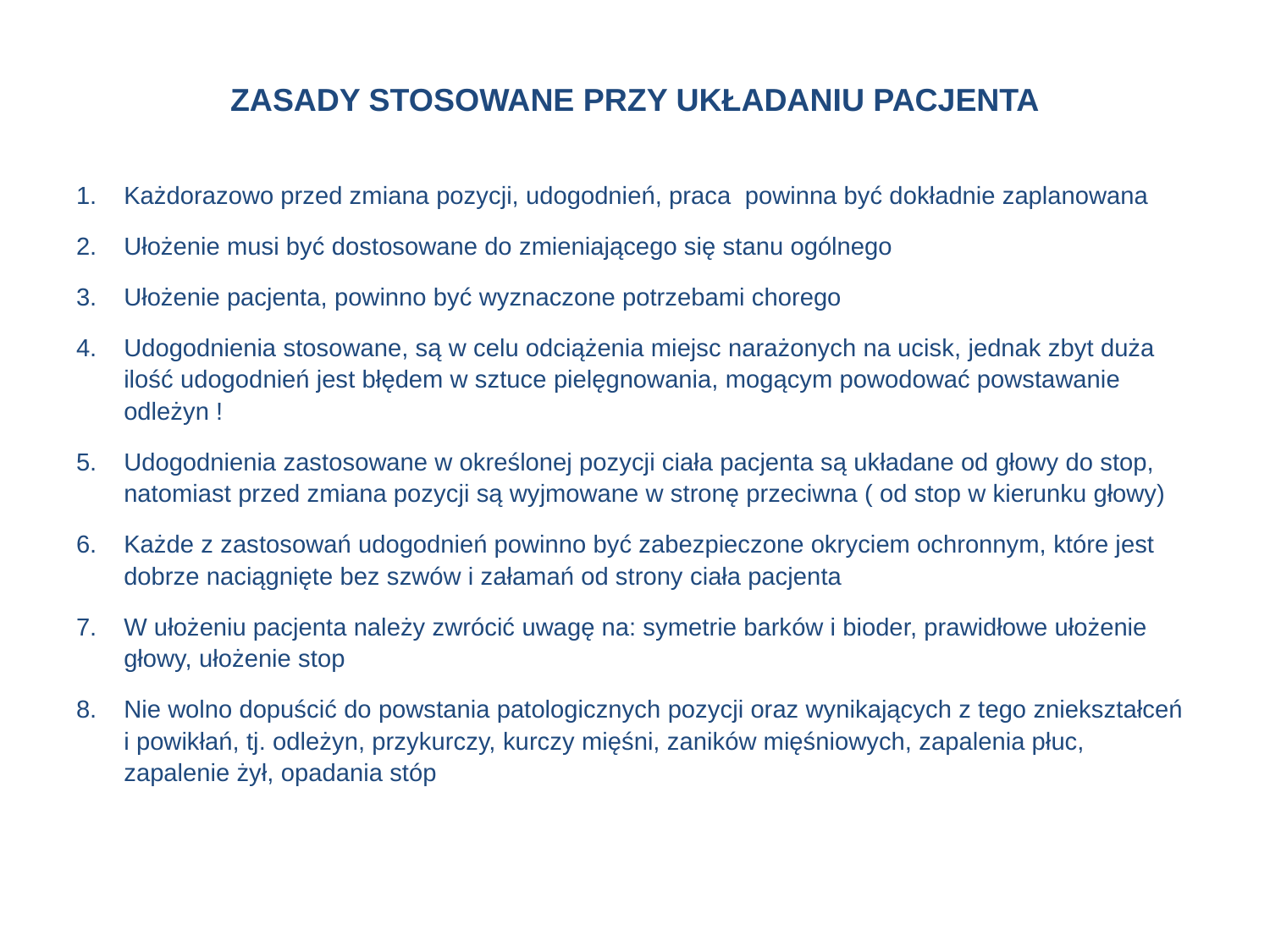

# ZASADY STOSOWANE PRZY UKŁADANIU PACJENTA

Każdorazowo przed zmiana pozycji, udogodnień, praca  powinna być dokładnie zaplanowana
Ułożenie musi być dostosowane do zmieniającego się stanu ogólnego
Ułożenie pacjenta, powinno być wyznaczone potrzebami chorego
Udogodnienia stosowane, są w celu odciążenia miejsc narażonych na ucisk, jednak zbyt duża ilość udogodnień jest błędem w sztuce pielęgnowania, mogącym powodować powstawanie odleżyn !
Udogodnienia zastosowane w określonej pozycji ciała pacjenta są układane od głowy do stop, natomiast przed zmiana pozycji są wyjmowane w stronę przeciwna ( od stop w kierunku głowy)
Każde z zastosowań udogodnień powinno być zabezpieczone okryciem ochronnym, które jest dobrze naciągnięte bez szwów i załamań od strony ciała pacjenta
W ułożeniu pacjenta należy zwrócić uwagę na: symetrie barków i bioder, prawidłowe ułożenie głowy, ułożenie stop
Nie wolno dopuścić do powstania patologicznych pozycji oraz wynikających z tego zniekształceń i powikłań, tj. odleżyn, przykurczy, kurczy mięśni, zaników mięśniowych, zapalenia płuc, zapalenie żył, opadania stóp